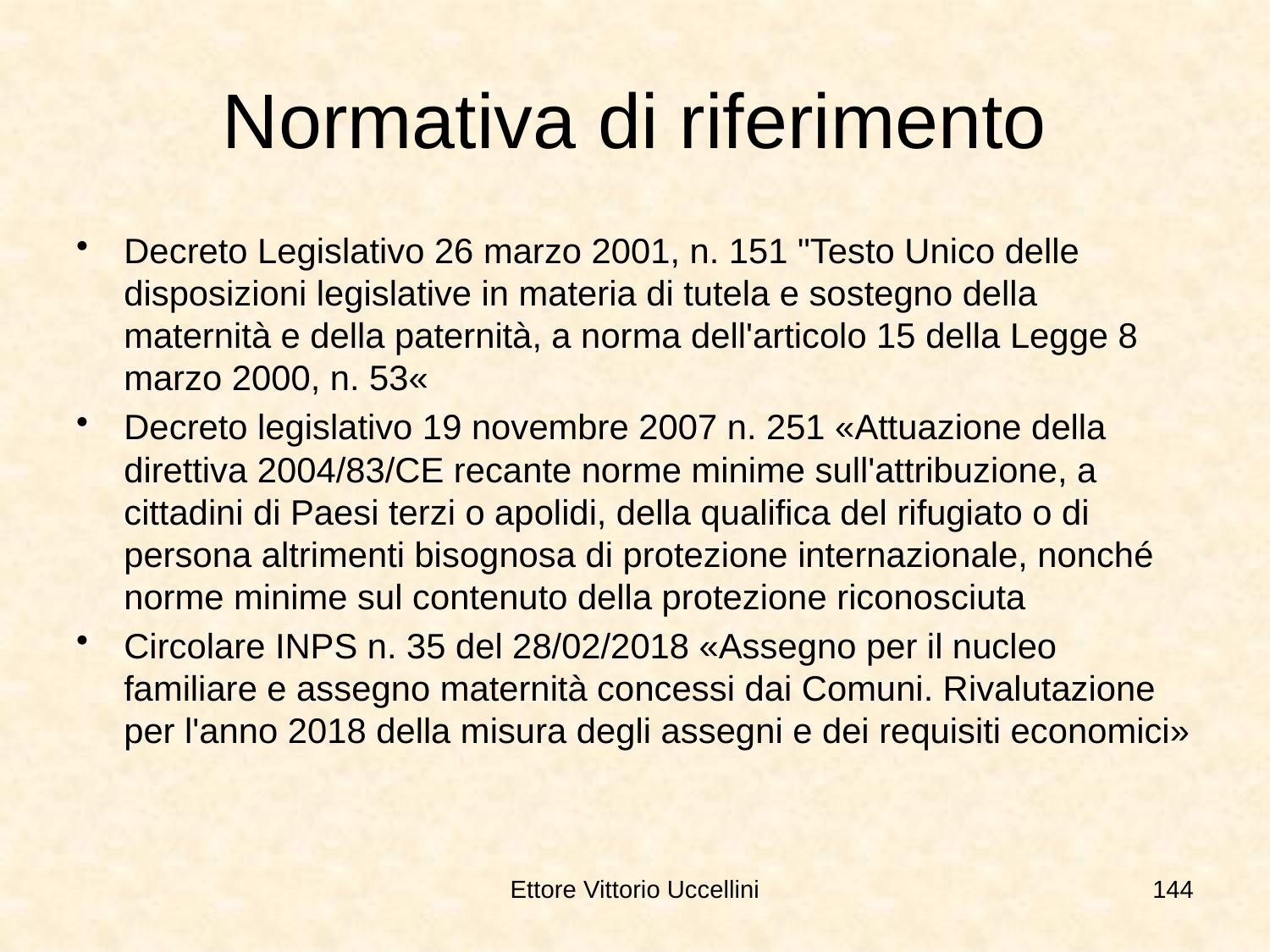

# Normativa di riferimento
Decreto Legislativo 26 marzo 2001, n. 151 "Testo Unico delle disposizioni legislative in materia di tutela e sostegno della maternità e della paternità, a norma dell'articolo 15 della Legge 8 marzo 2000, n. 53«
Decreto legislativo 19 novembre 2007 n. 251 «Attuazione della direttiva 2004/83/CE recante norme minime sull'attribuzione, a cittadini di Paesi terzi o apolidi, della qualifica del rifugiato o di persona altrimenti bisognosa di protezione internazionale, nonché norme minime sul contenuto della protezione riconosciuta
Circolare INPS n. 35 del 28/02/2018 «Assegno per il nucleo familiare e assegno maternità concessi dai Comuni. Rivalutazione per l'anno 2018 della misura degli assegni e dei requisiti economici»

Ettore Vittorio Uccellini
144